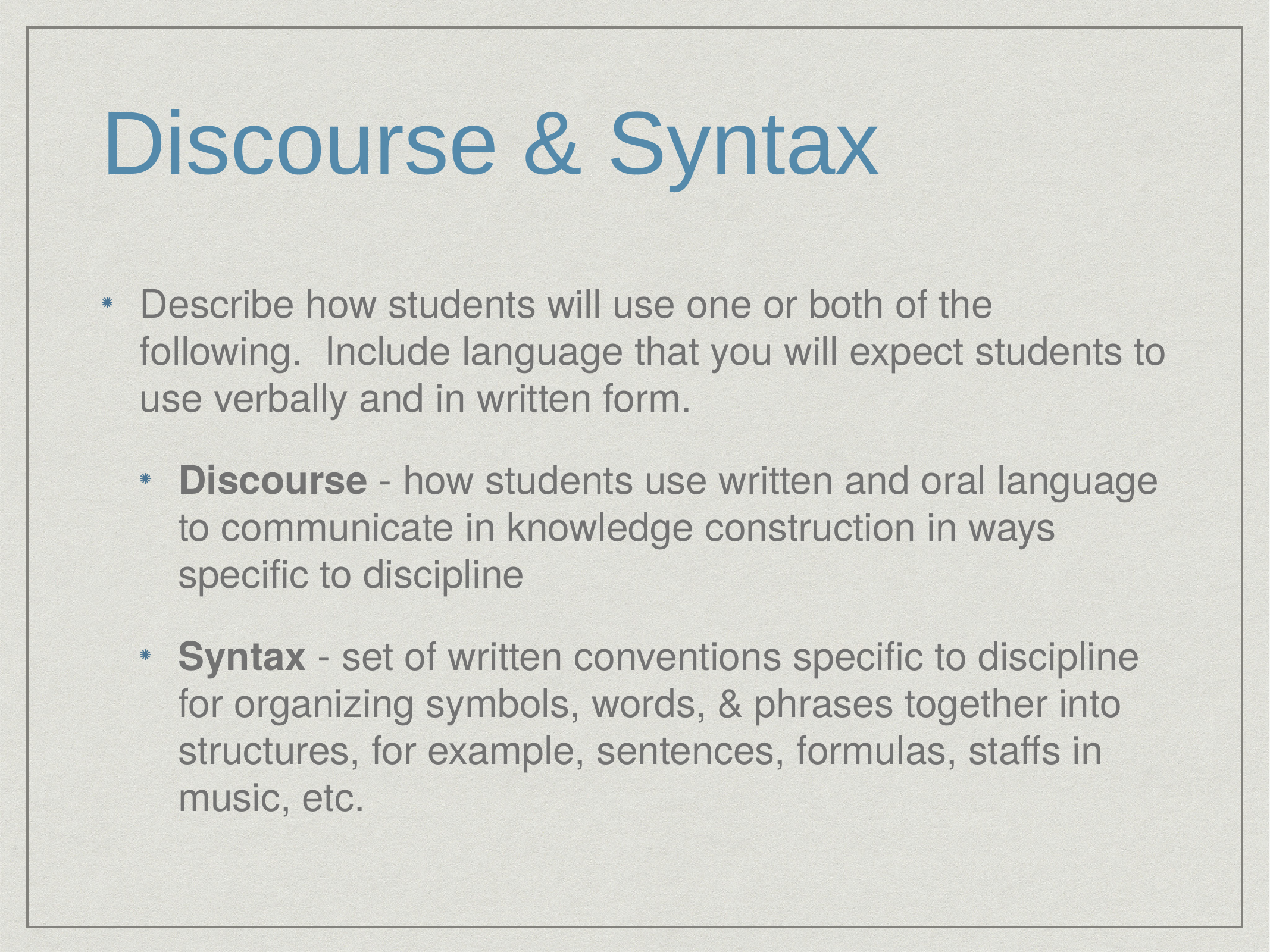

# Discourse & Syntax
Describe how students will use one or both of the following.  Include language that you will expect students to use verbally and in written form.
Discourse - how students use written and oral language to communicate in knowledge construction in ways specific to discipline
Syntax - set of written conventions specific to discipline for organizing symbols, words, & phrases together into structures, for example, sentences, formulas, staffs in music, etc.